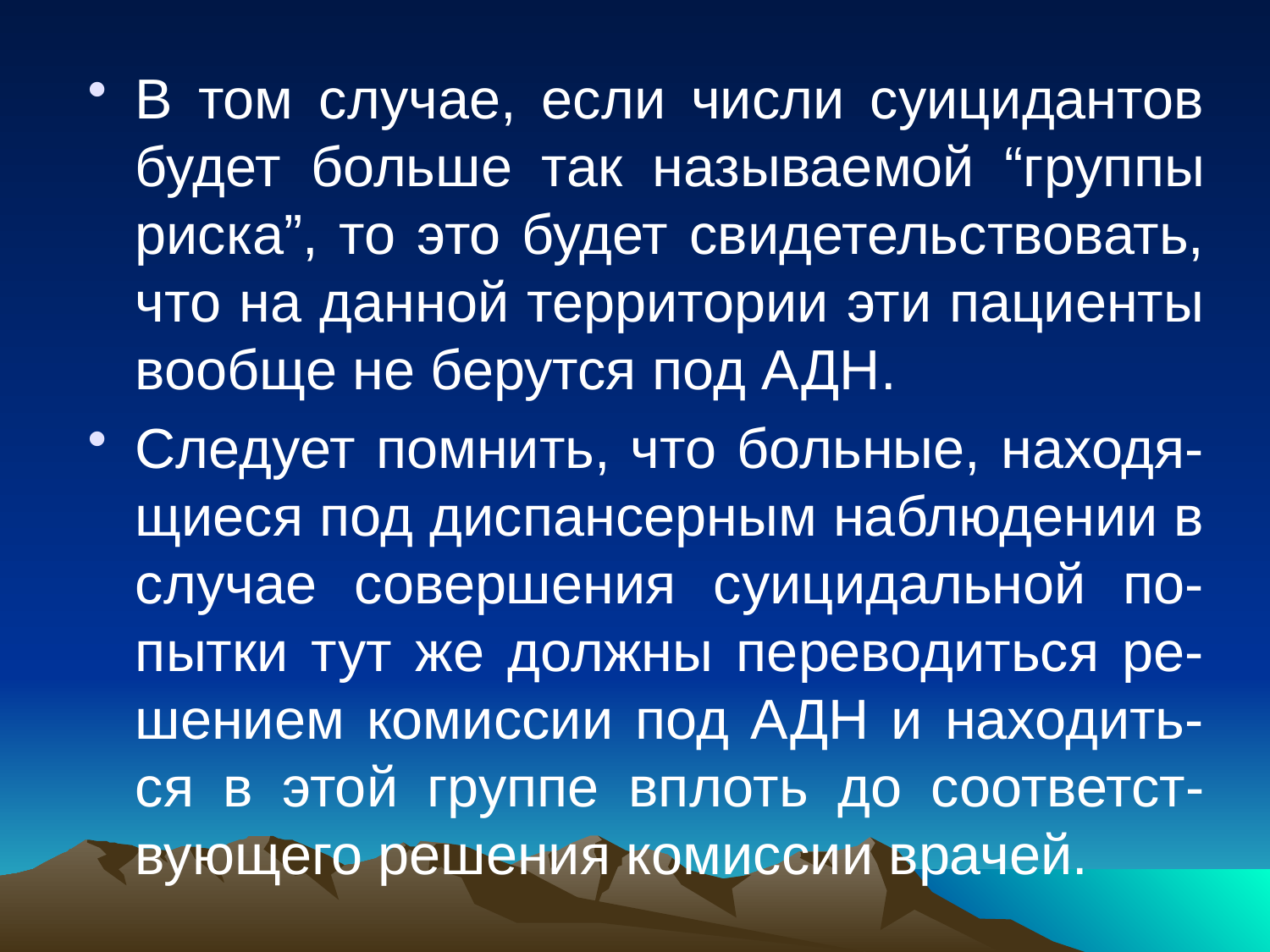

#
В том случае, если числи суицидантов будет больше так называемой “группы риска”, то это будет свидетельствовать, что на данной территории эти пациенты вообще не берутся под АДН.
Следует помнить, что больные, находя-щиеся под диспансерным наблюдении в случае совершения суицидальной по-пытки тут же должны переводиться ре-шением комиссии под АДН и находить-ся в этой группе вплоть до соответст-вующего решения комиссии врачей.